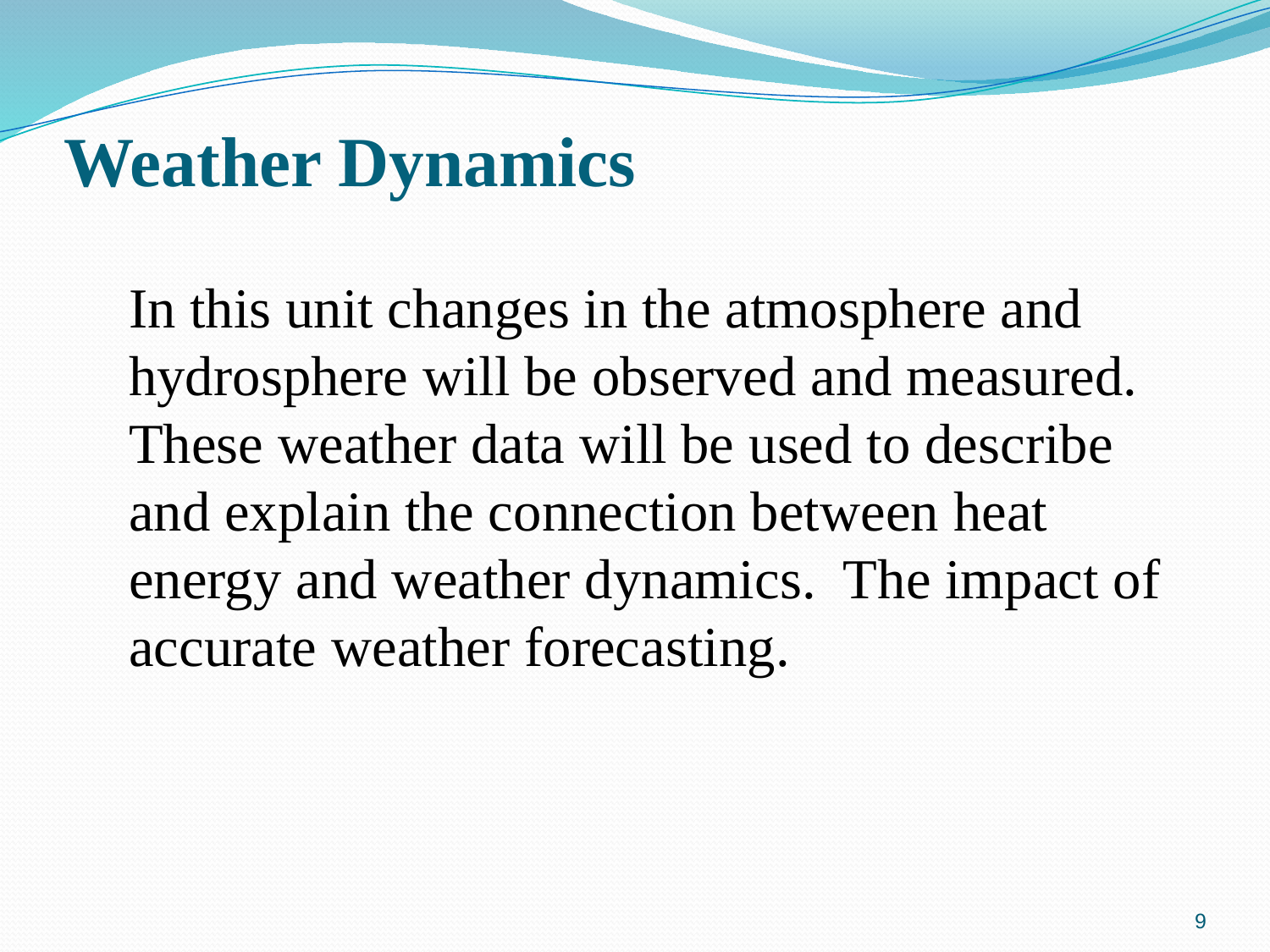

# Weather Dynamics
In this unit changes in the atmosphere and hydrosphere will be observed and measured.  These weather data will be used to describe and explain the connection between heat energy and weather dynamics.  The impact of accurate weather forecasting.

9